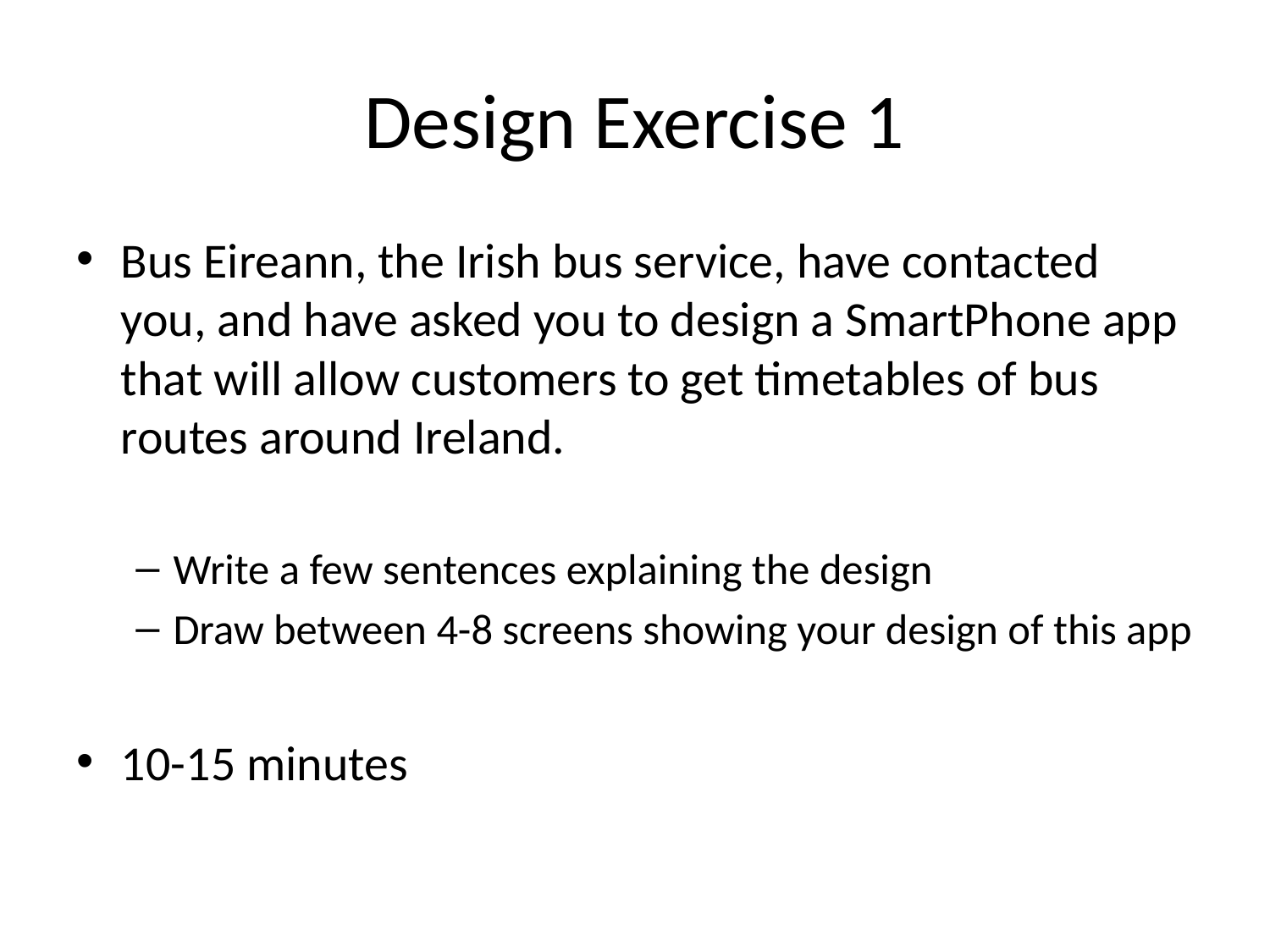

# Design Exercise 1
Bus Eireann, the Irish bus service, have contacted you, and have asked you to design a SmartPhone app that will allow customers to get timetables of bus routes around Ireland.

Write a few sentences explaining the design
Draw between 4-8 screens showing your design of this app

10-15 minutes